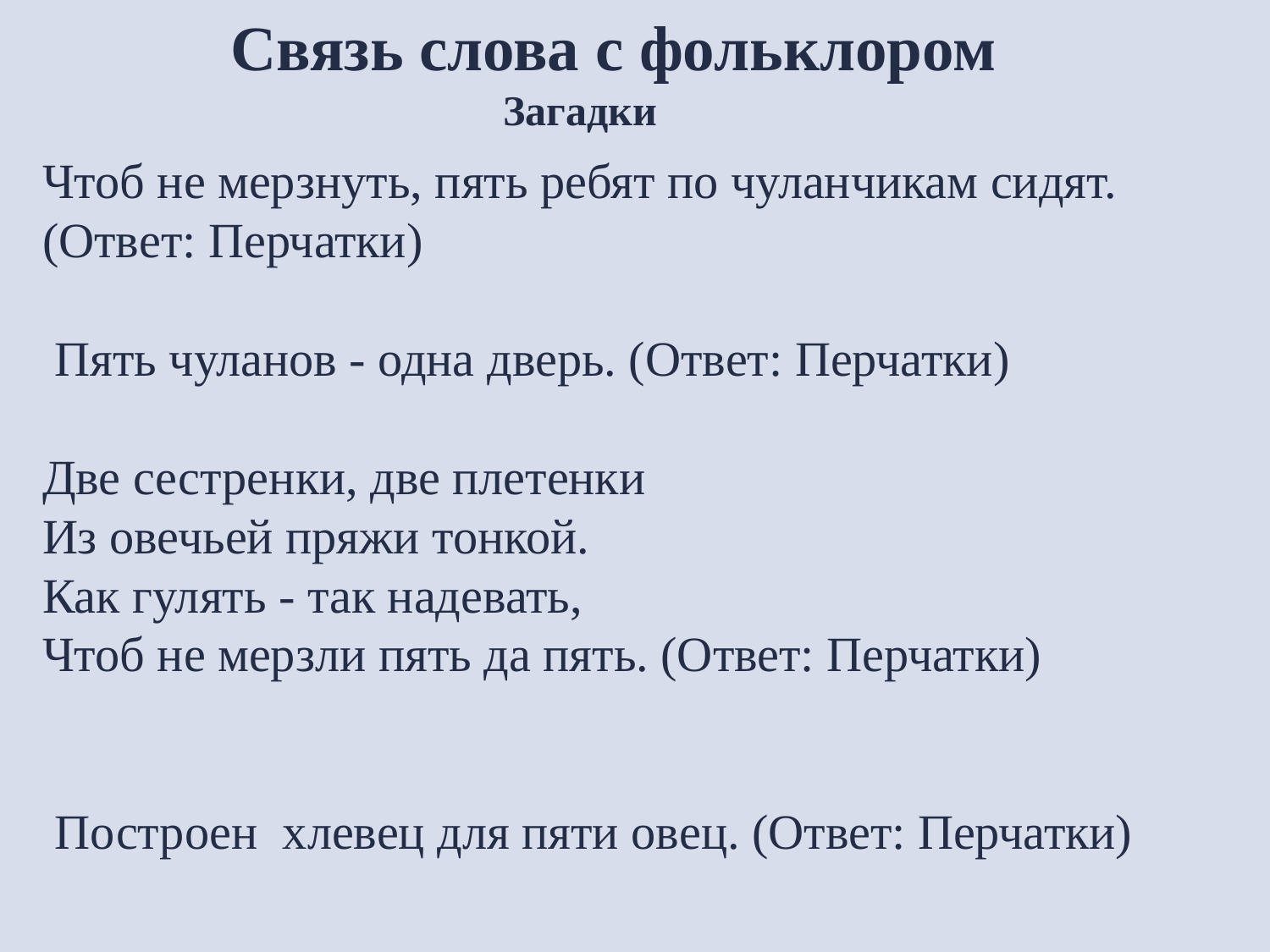

Связь слова с фольклором

Загадки
Чтоб не мерзнуть, пять ребят по чуланчикам сидят. (Ответ: Перчатки)

 Пять чуланов - одна дверь. (Ответ: Перчатки)

Две сестренки, две плетенки
Из овечьей пряжи тонкой.
Как гулять - так надевать,
Чтоб не мерзли пять да пять. (Ответ: Перчатки)

 Построен  хлевец для пяти овец. (Ответ: Перчатки)